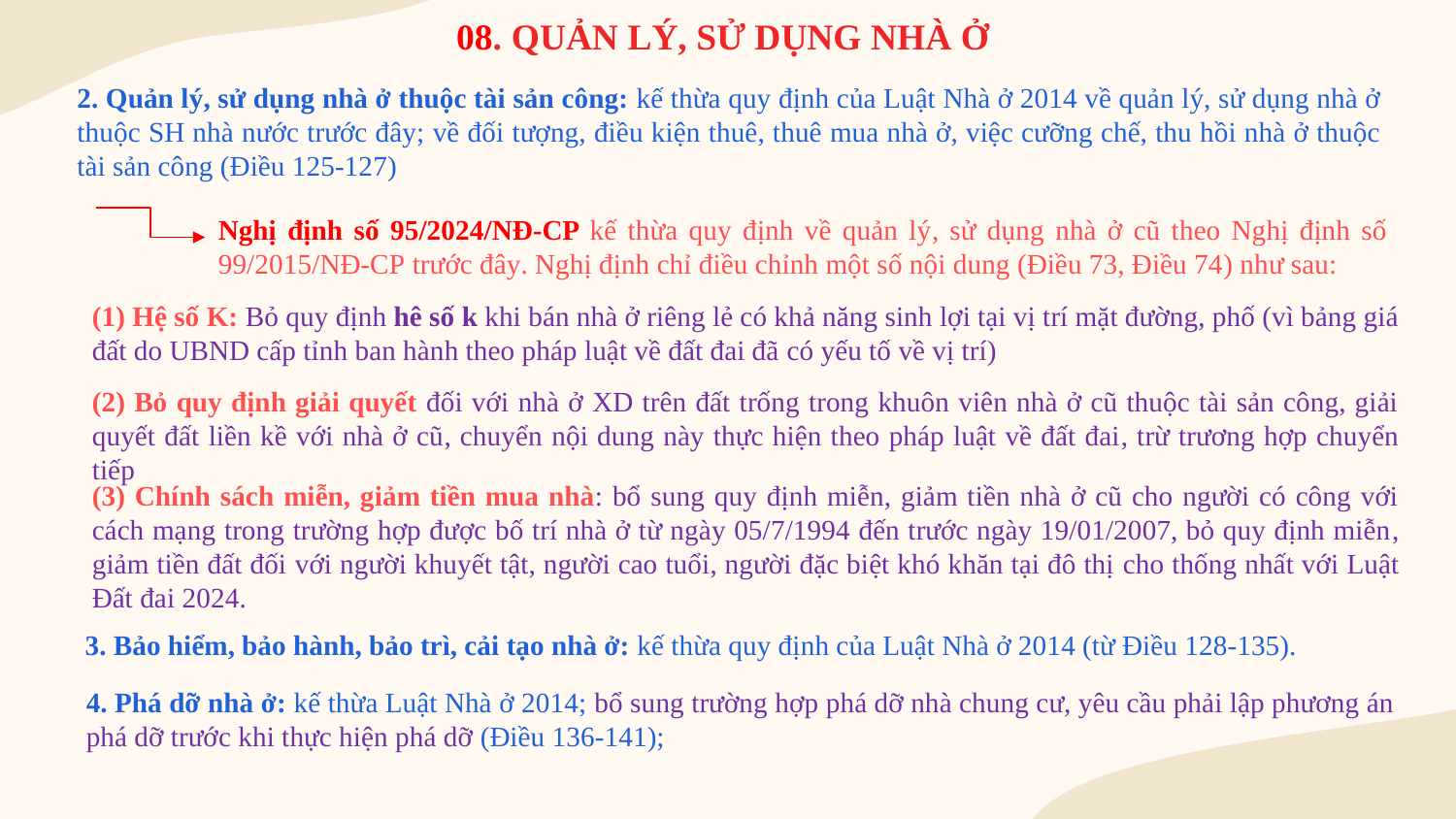

# 08. QUẢN LÝ, SỬ DỤNG NHÀ Ở
2. Quản lý, sử dụng nhà ở thuộc tài sản công: kế thừa quy định của Luật Nhà ở 2014 về quản lý, sử dụng nhà ở thuộc SH nhà nước trước đây; về đối tượng, điều kiện thuê, thuê mua nhà ở, việc cưỡng chế, thu hồi nhà ở thuộc tài sản công (Điều 125-127)
Nghị định số 95/2024/NĐ-CP kế thừa quy định về quản lý, sử dụng nhà ở cũ theo Nghị định số 99/2015/NĐ-CP trước đây. Nghị định chỉ điều chỉnh một số nội dung (Điều 73, Điều 74) như sau:
(1) Hệ số K: Bỏ quy định hê số k khi bán nhà ở riêng lẻ có khả năng sinh lợi tại vị trí mặt đường, phố (vì bảng giá đất do UBND cấp tỉnh ban hành theo pháp luật về đất đai đã có yếu tố về vị trí)
(2) Bỏ quy định giải quyết đối với nhà ở XD trên đất trống trong khuôn viên nhà ở cũ thuộc tài sản công, giải quyết đất liền kề với nhà ở cũ, chuyển nội dung này thực hiện theo pháp luật về đất đai, trừ trương hợp chuyển tiếp
(3) Chính sách miễn, giảm tiền mua nhà: bổ sung quy định miễn, giảm tiền nhà ở cũ cho người có công với cách mạng trong trường hợp được bố trí nhà ở từ ngày 05/7/1994 đến trước ngày 19/01/2007, bỏ quy định miễn, giảm tiền đất đối với người khuyết tật, người cao tuổi, người đặc biệt khó khăn tại đô thị cho thống nhất với Luật Đất đai 2024.
3. Bảo hiểm, bảo hành, bảo trì, cải tạo nhà ở: kế thừa quy định của Luật Nhà ở 2014 (từ Điều 128-135).
4. Phá dỡ nhà ở: kế thừa Luật Nhà ở 2014; bổ sung trường hợp phá dỡ nhà chung cư, yêu cầu phải lập phương án phá dỡ trước khi thực hiện phá dỡ (Điều 136-141);